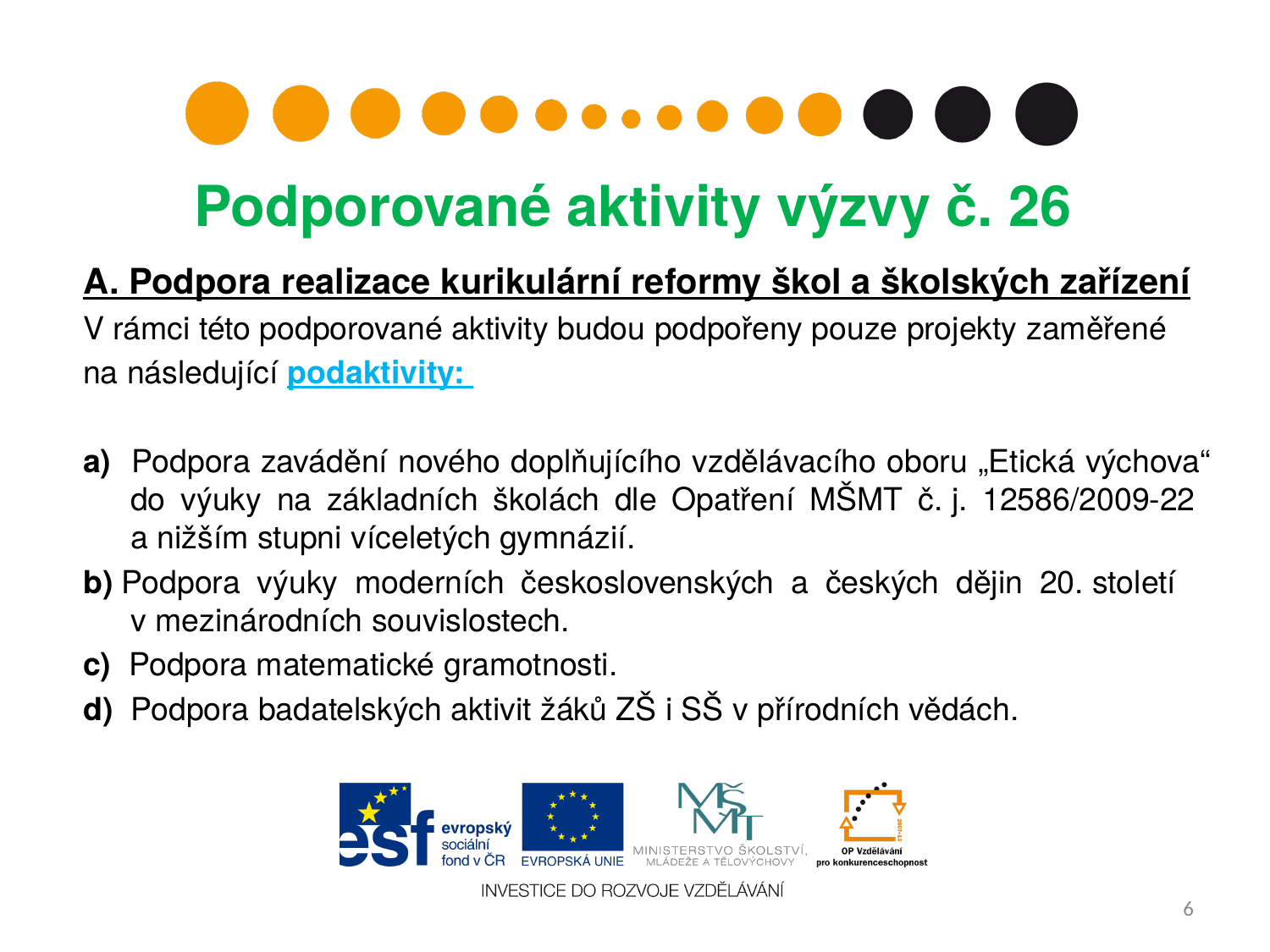

# Podporované aktivity výzvy č. 26
A. Podpora realizace kurikulární reformy škol a školských zařízení
V rámci této podporované aktivity budou podpořeny pouze projekty zaměřené
na následující podaktivity:

a)  Podpora zavádění nového doplňujícího vzdělávacího oboru „Etická výchova“ do výuky na základních školách dle Opatření MŠMT č. j. 12586/2009-22
a nižším stupni víceletých gymnázií.
b) Podpora výuky moderních československých a českých dějin 20. století   v mezinárodních souvislostech.
c)  Podpora matematické gramotnosti.
d)  Podpora badatelských aktivit žáků ZŠ i SŠ v přírodních vědách.

6